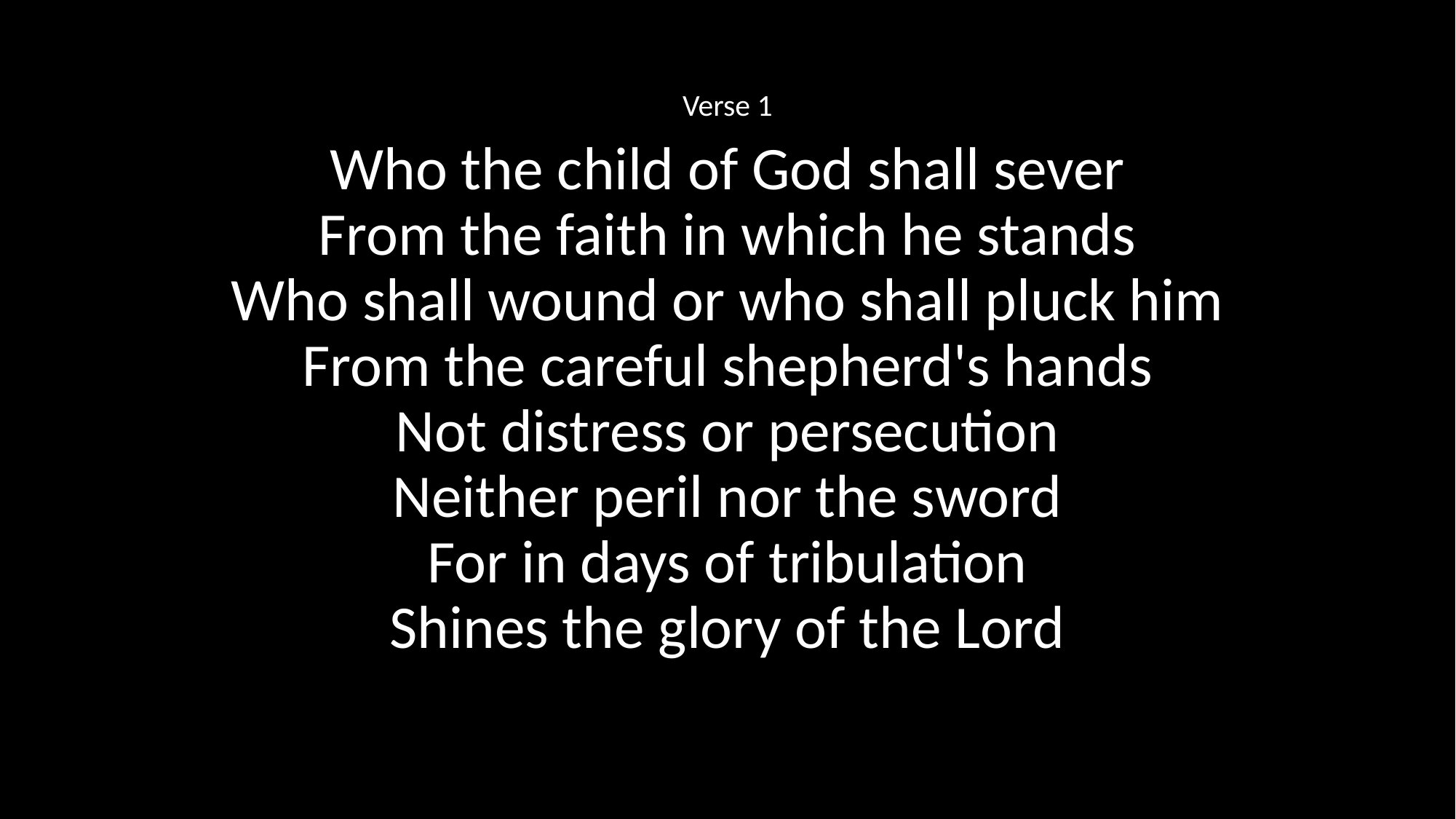

Verse 1
Who the child of God shall sever
From the faith in which he stands
Who shall wound or who shall pluck him
From the careful shepherd's hands
Not distress or persecution
Neither peril nor the sword
For in days of tribulation
Shines the glory of the Lord